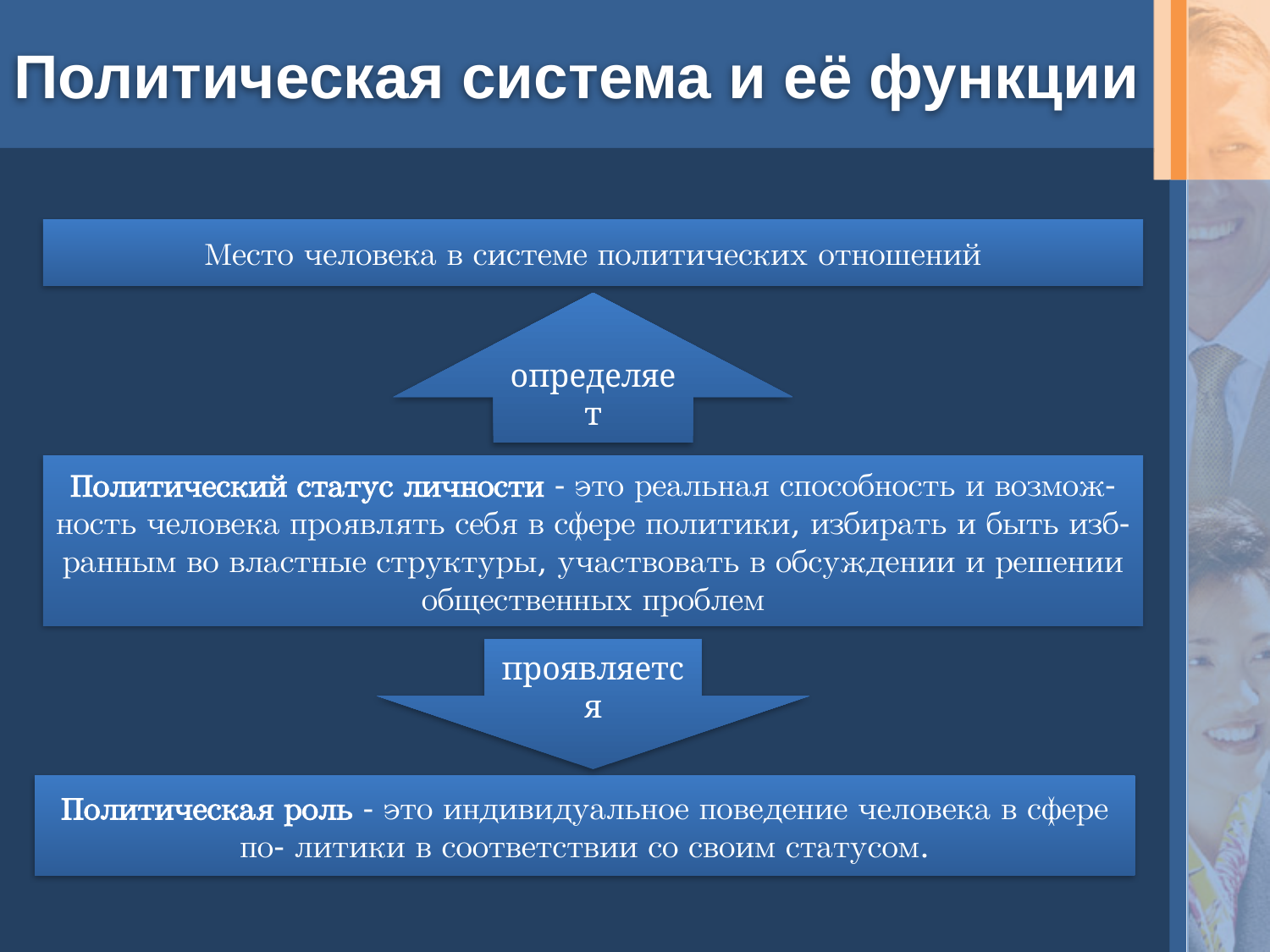

# Политическая система и её функции
Место человека в системе политических отношений
определяет
Политический статус личности - это реальная способность и возмож- ность человека проявлять себя в сфере политики, избирать и быть изб- ранным во властные структуры, участвовать в обсуждении и решении общественных проблем
проявляется
Политическая роль - это индивидуальное поведение человека в сфере по- литики в соответствии со своим статусом.